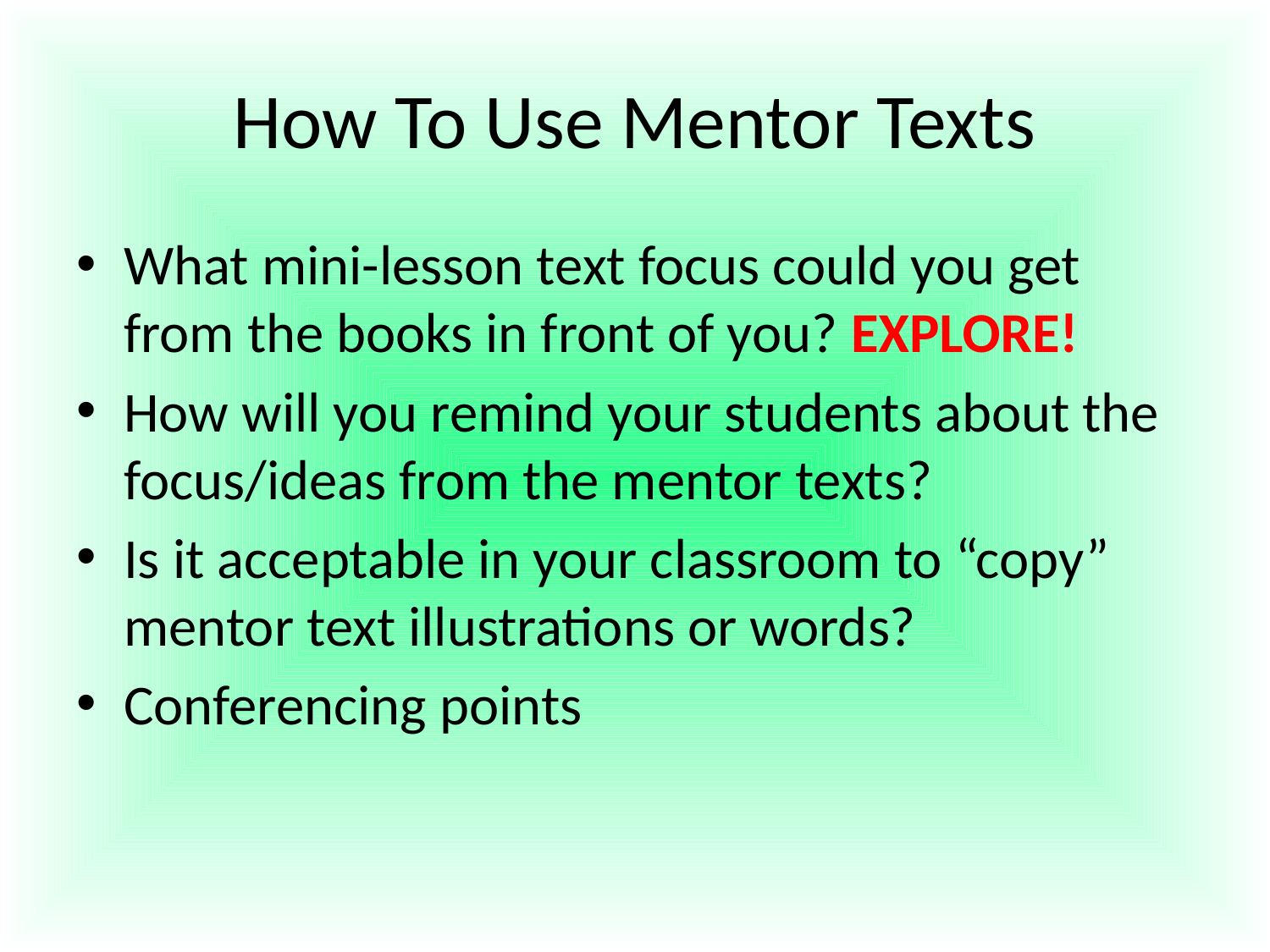

# How To Use Mentor Texts
What mini-lesson text focus could you get from the books in front of you? EXPLORE!
How will you remind your students about the focus/ideas from the mentor texts?
Is it acceptable in your classroom to “copy” mentor text illustrations or words?
Conferencing points